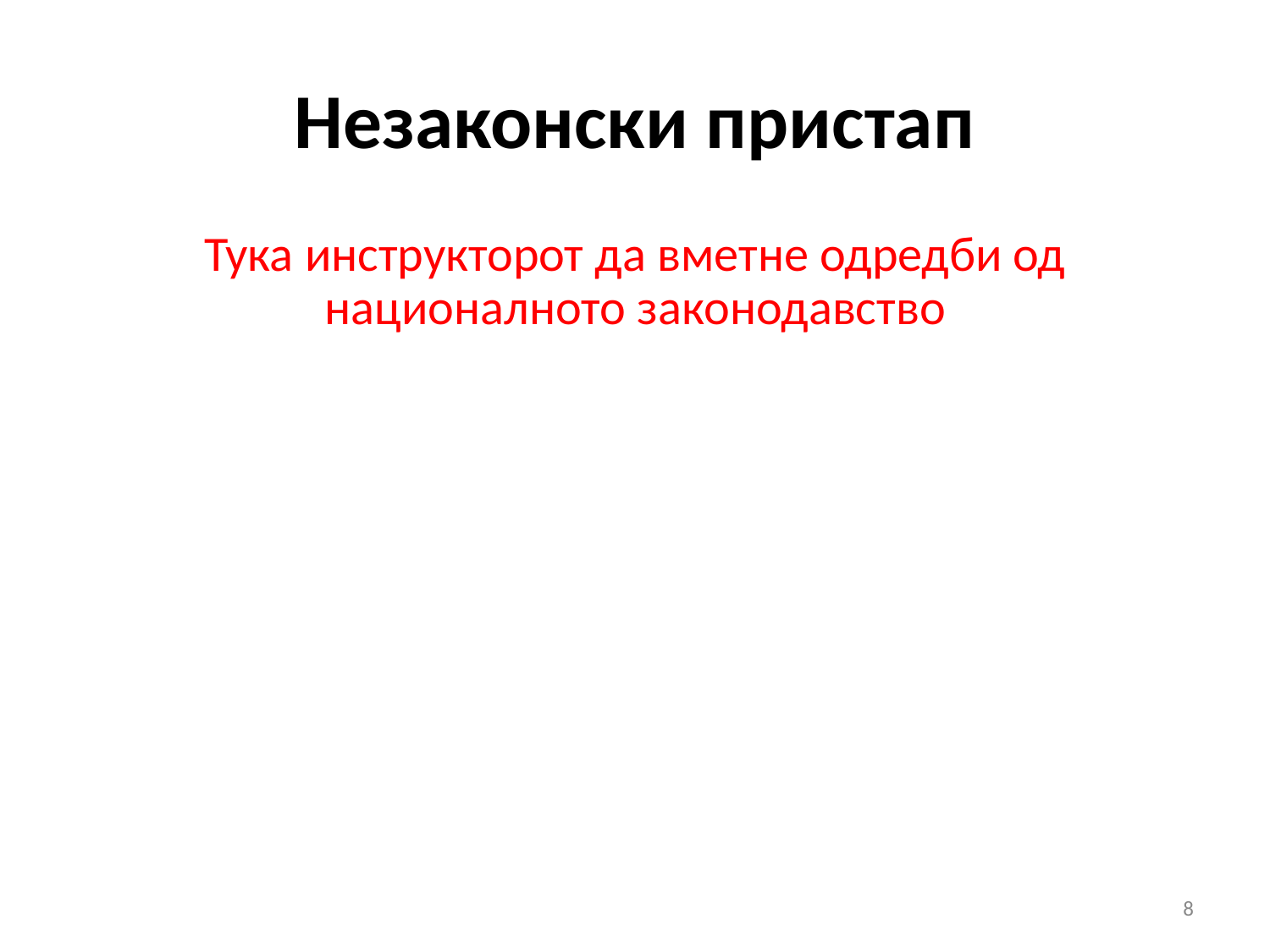

# Незаконски пристап
Тука инструкторот да вметне одредби од националното законодавство
8